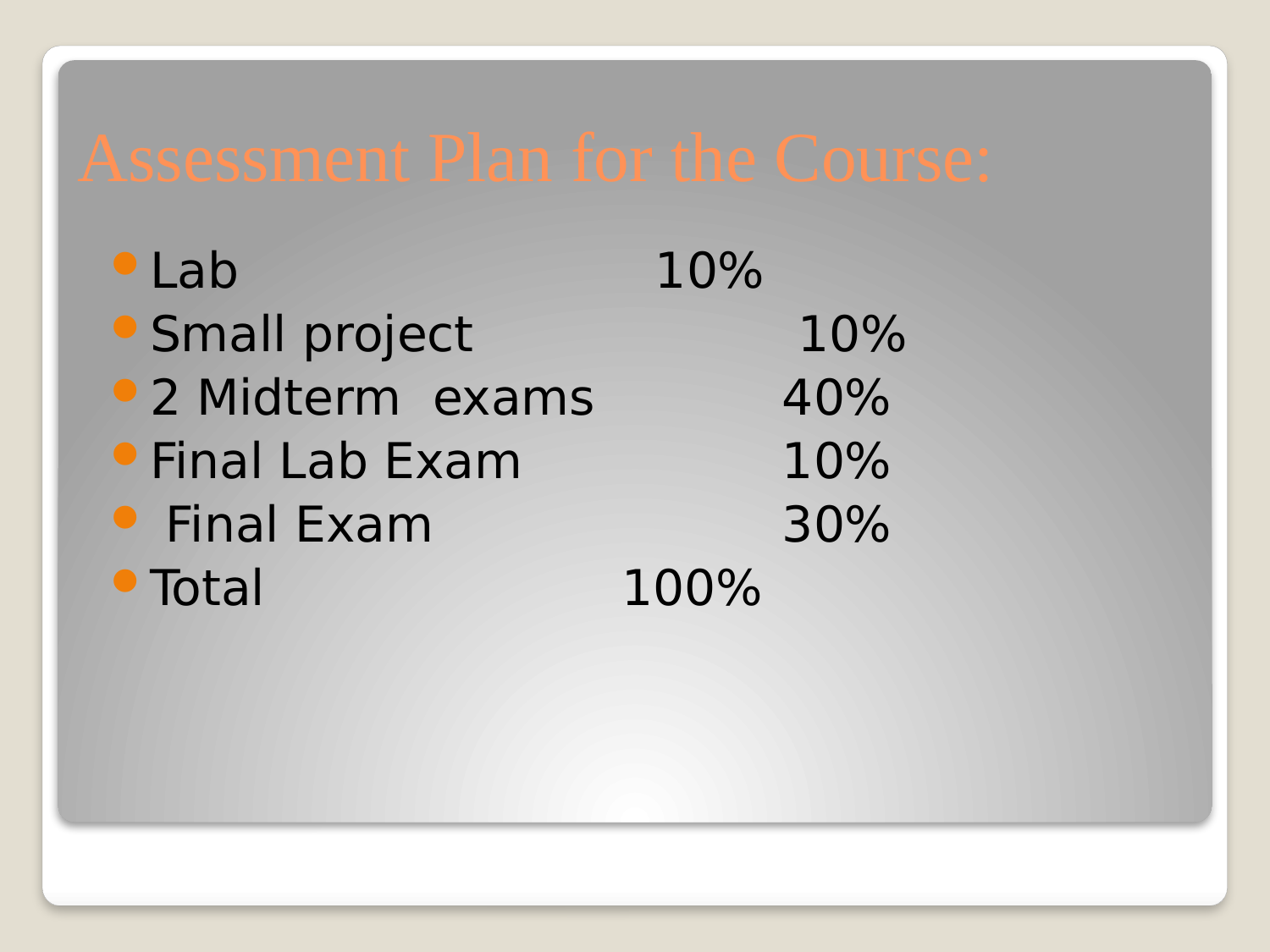

# Assessment Plan for the Course:
Lab                       	10%
Small project			 10%
2 Midterm  exams		40%
Final Lab Exam   		10%
 Final Exam         		30%
Total              	      100%